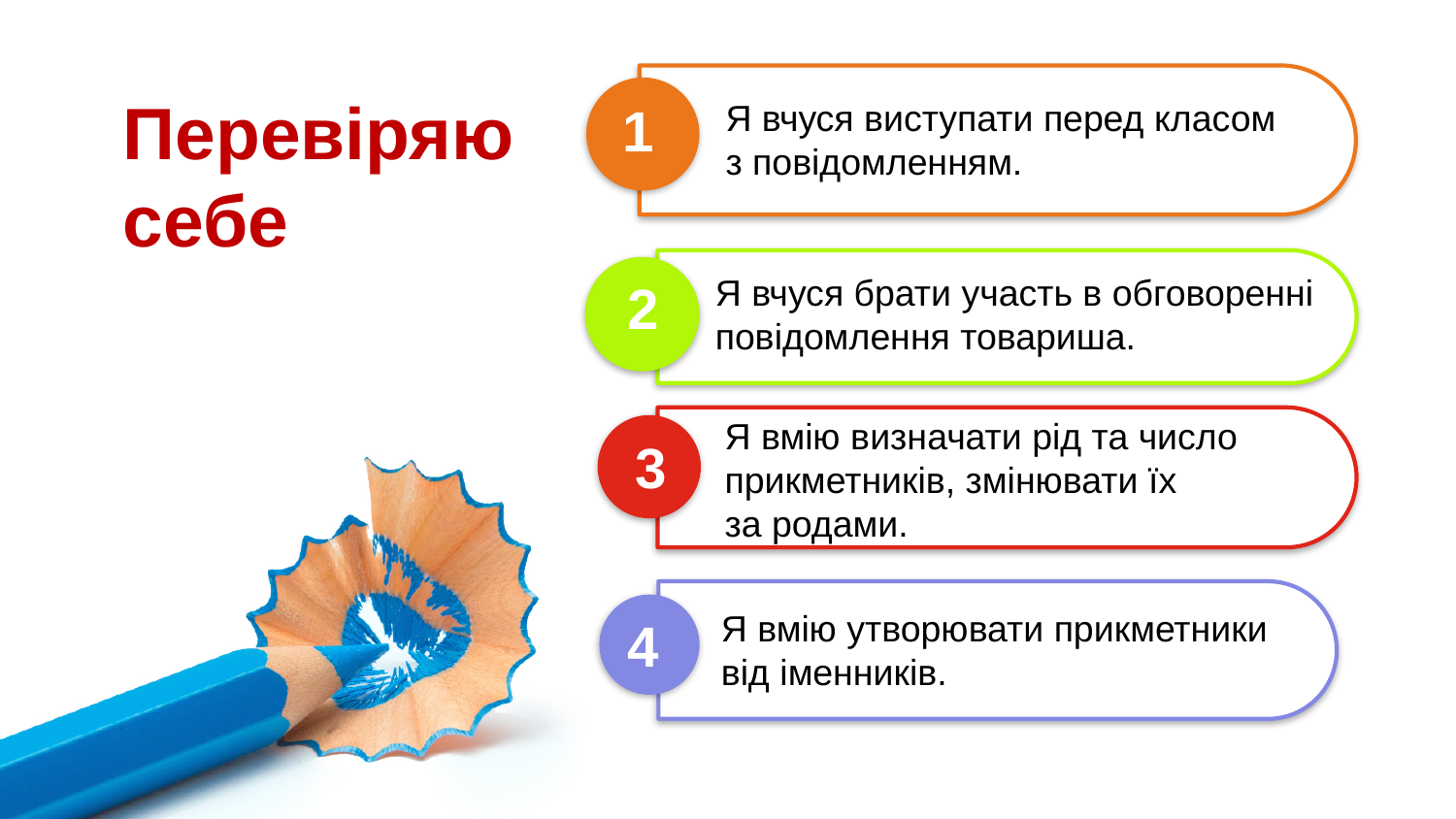

Перевіряю себе

1
Я вчуся виступати перед класом
з повідомленням.

Я вчуся брати участь в обговоренні
повідомлення товариша.

2

Я вмію визначати рід та число
прикметників, змінювати їх
за родами.

3

Я вмію утворювати прикметники
від іменників.
4